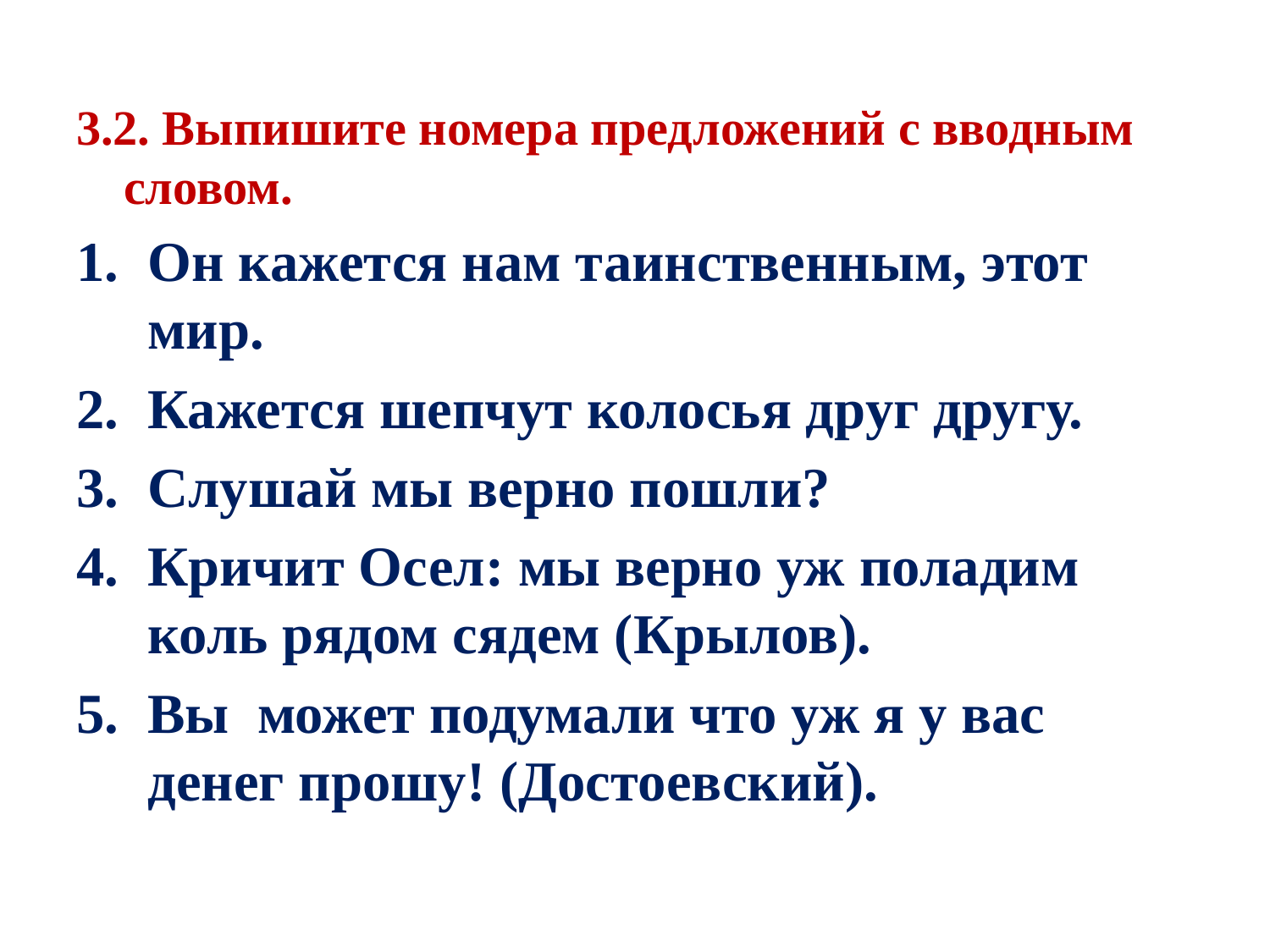

3.2. Выпишите номера предложений с вводным словом.
Он кажется нам таинственным, этот мир.
Кажется шепчут колосья друг другу.
Слушай мы верно пошли?
Кричит Осел: мы верно уж поладим коль рядом сядем (Крылов).
Вы  может подумали что уж я у вас денег прошу! (Достоевский).